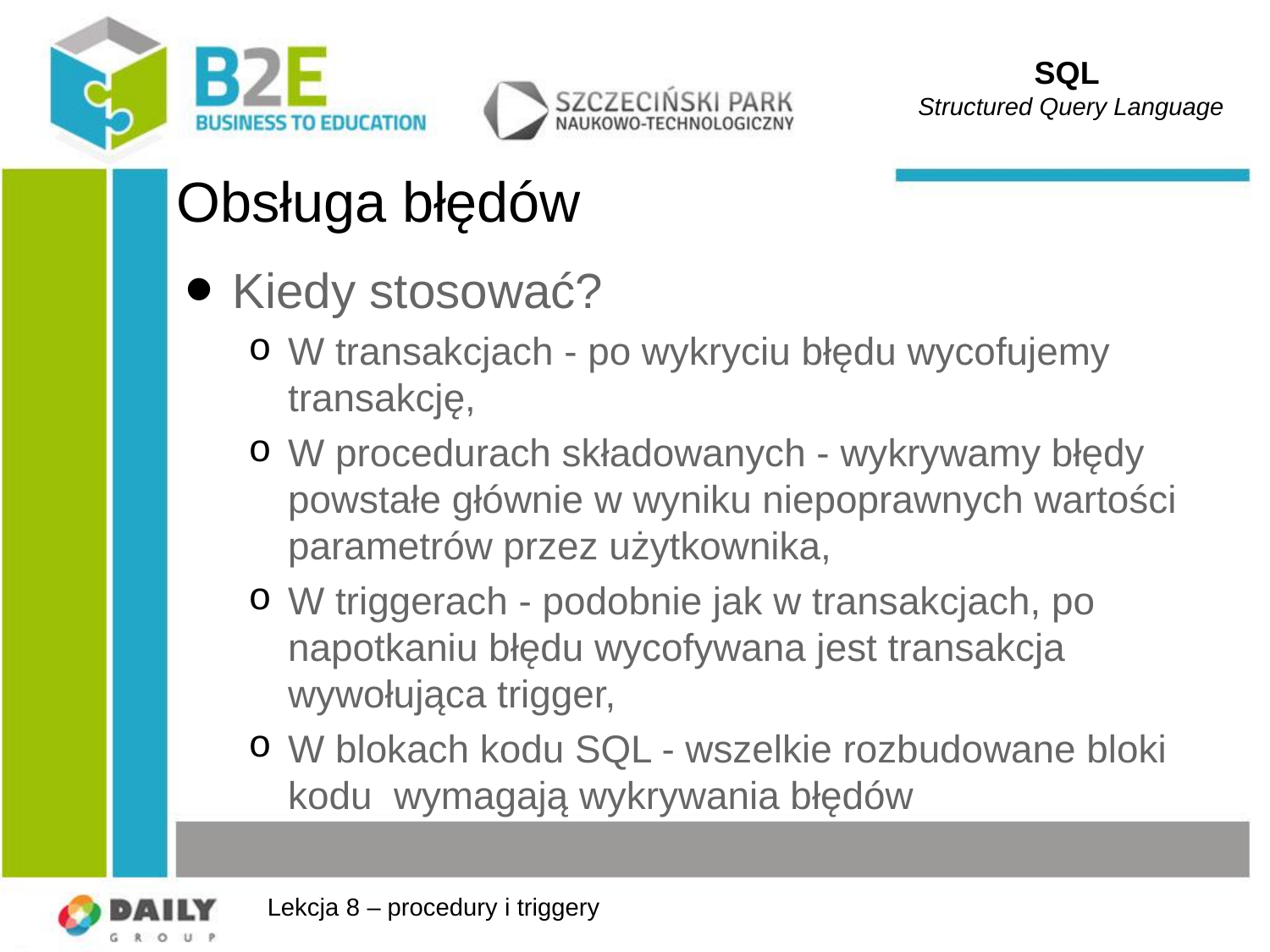

SQL
Structured Query Language
# Obsługa błędów
Kiedy stosować?
W transakcjach - po wykryciu błędu wycofujemy transakcję,
W procedurach składowanych - wykrywamy błędy powstałe głównie w wyniku niepoprawnych wartości parametrów przez użytkownika,
W triggerach - podobnie jak w transakcjach, po napotkaniu błędu wycofywana jest transakcja wywołująca trigger,
W blokach kodu SQL - wszelkie rozbudowane bloki kodu  wymagają wykrywania błędów
Lekcja 8 – procedury i triggery